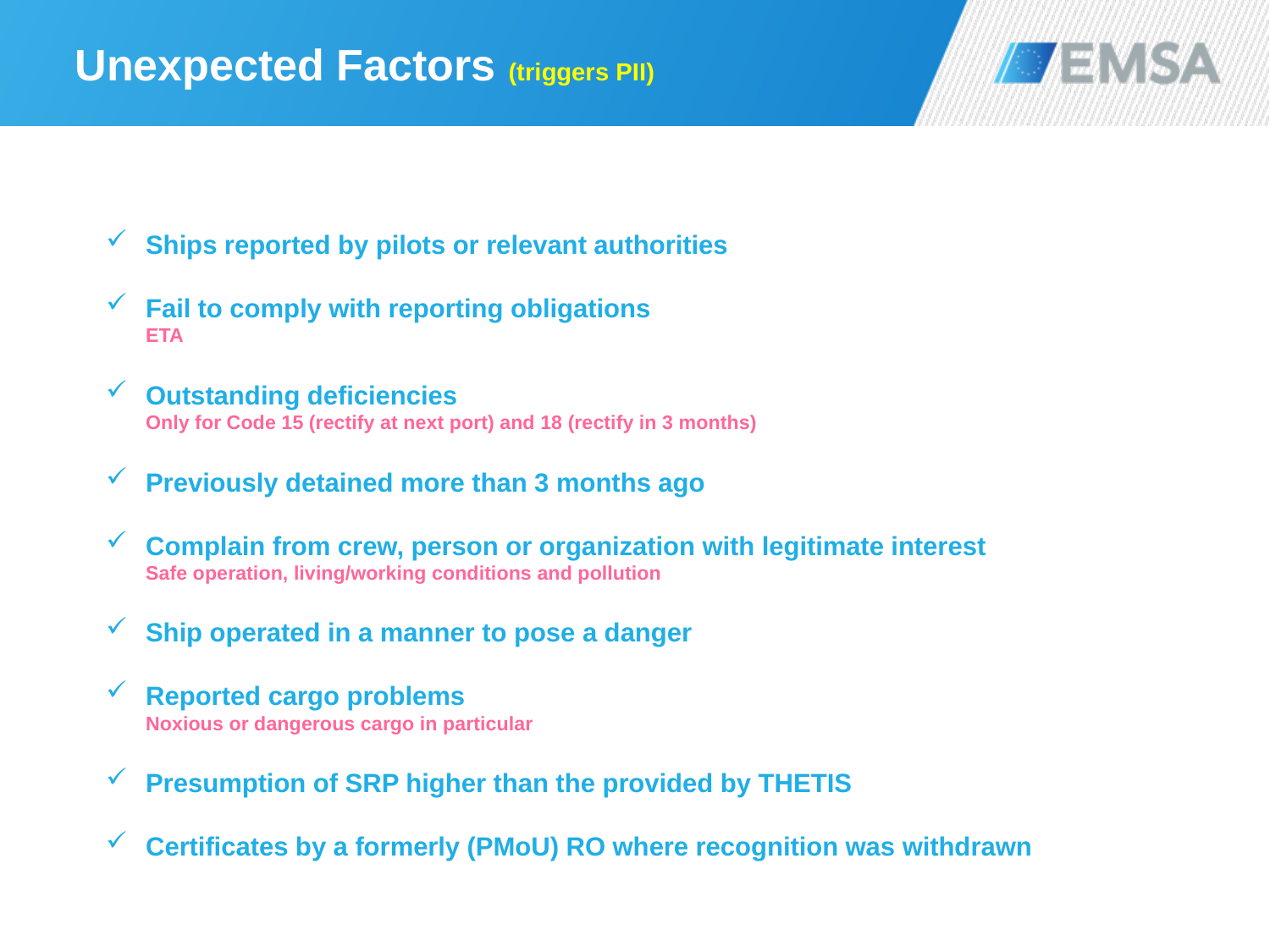

# Unexpected Factors (triggers PII)
Ships reported by pilots or relevant authorities
Fail to comply with reporting obligations
ETA
Outstanding deficiencies
Only for Code 15 (rectify at next port) and 18 (rectify in 3 months)
Previously detained more than 3 months ago
Complain from crew, person or organization with legitimate interest
Safe operation, living/working conditions and pollution
Ship operated in a manner to pose a danger
Reported cargo problems
Noxious or dangerous cargo in particular
Presumption of SRP higher than the provided by THETIS
Certificates by a formerly (PMoU) RO where recognition was withdrawn
24